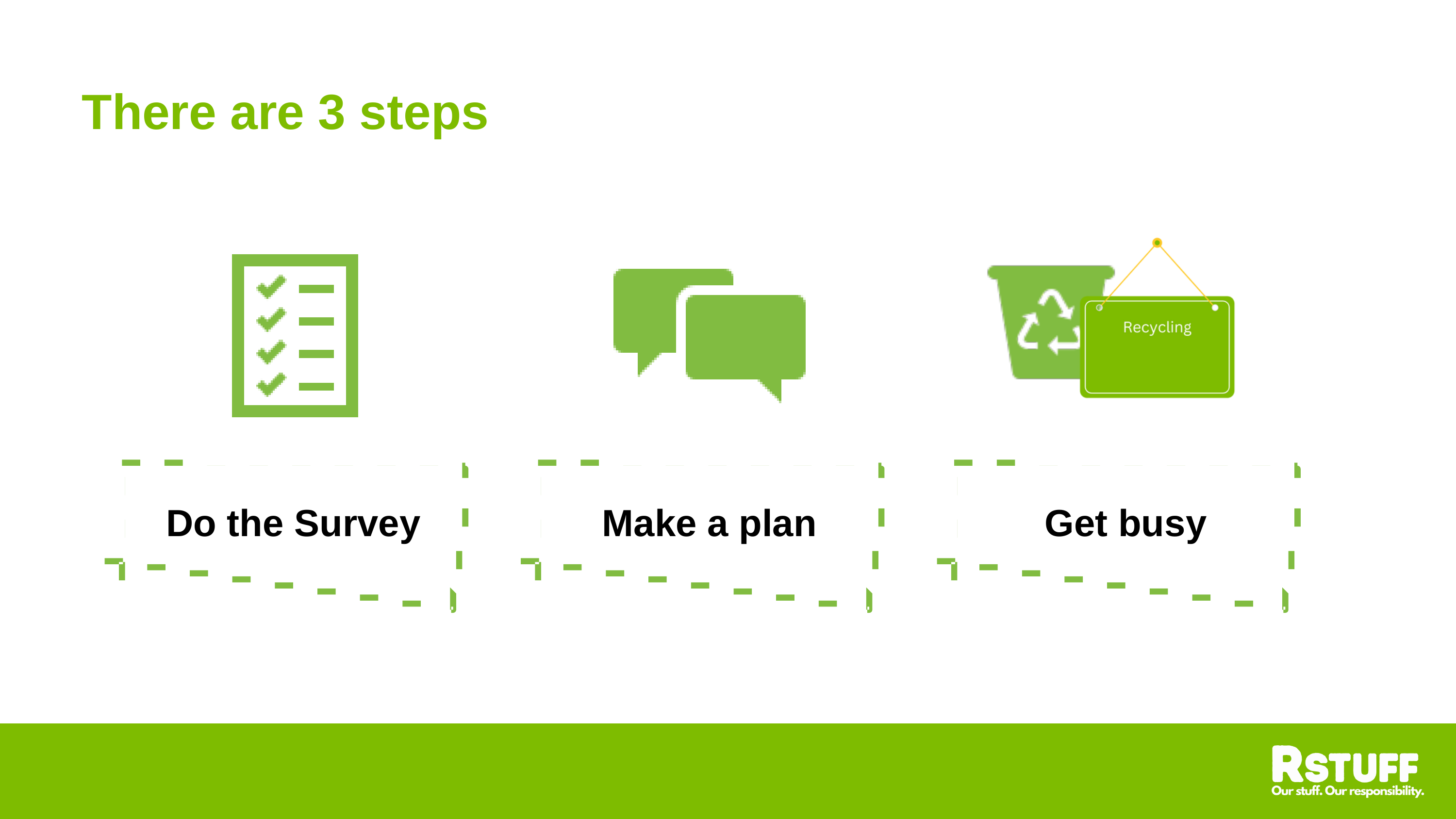

There are 3 steps

Make a plan

Do the Survey

Get busy